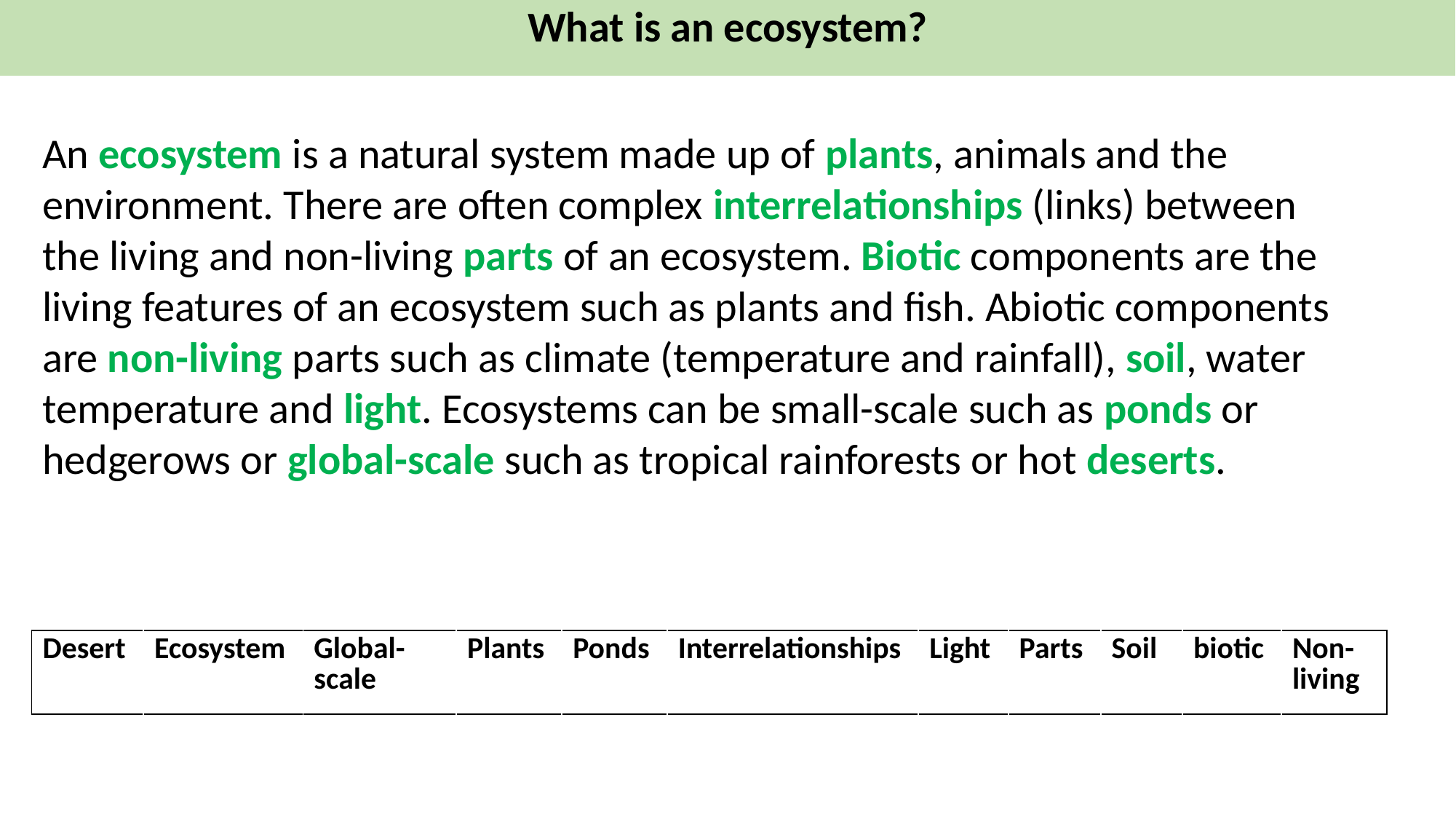

What is an ecosystem?
An ecosystem is a natural system made up of plants, animals and the environment. There are often complex interrelationships (links) between the living and non-living parts of an ecosystem. Biotic components are the living features of an ecosystem such as plants and fish. Abiotic components are non-living parts such as climate (temperature and rainfall), soil, water temperature and light. Ecosystems can be small-scale such as ponds or hedgerows or global-scale such as tropical rainforests or hot deserts.
| Desert | Ecosystem | Global-scale | Plants | Ponds | Interrelationships | Light | Parts | Soil | biotic | Non-living |
| --- | --- | --- | --- | --- | --- | --- | --- | --- | --- | --- |